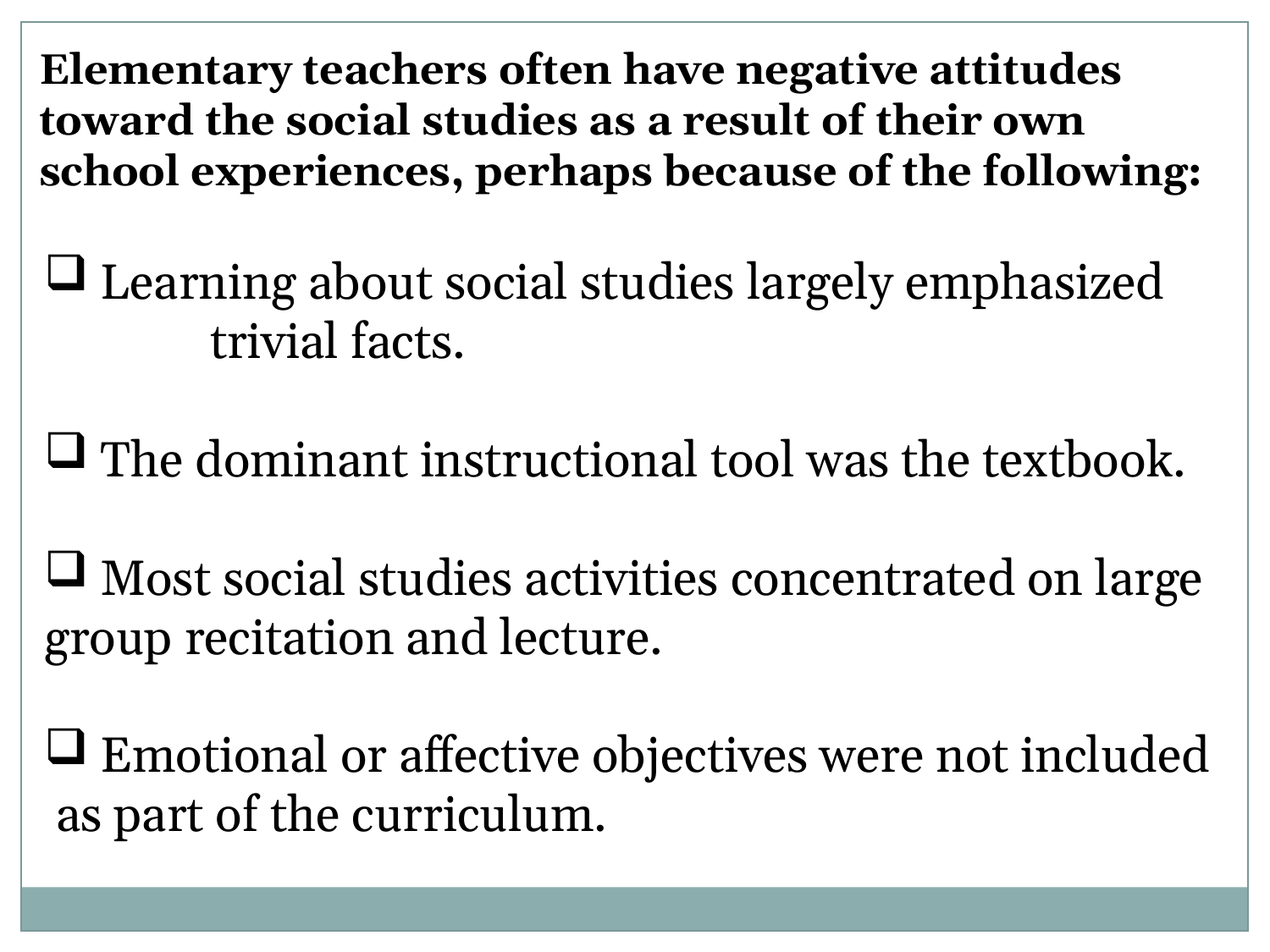

Elementary teachers often have negative attitudes toward the social studies as a result of their own school experiences, perhaps because of the following:
 Learning about social studies largely emphasized                    trivial facts.

 The dominant instructional tool was the textbook.

 Most social studies activities concentrated on large group recitation and lecture.

 Emotional or affective objectives were not included   as part of the curriculum.